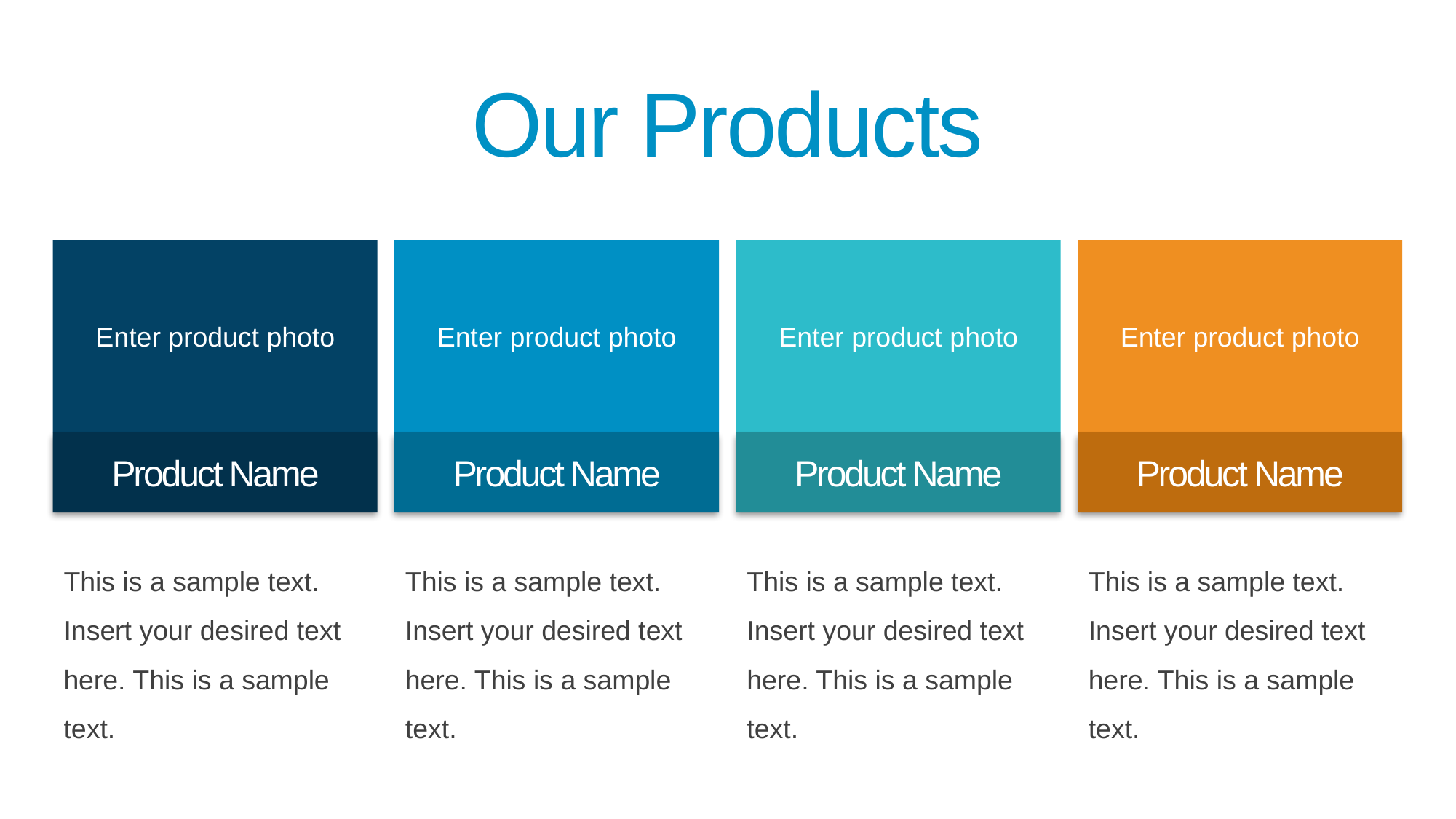

Our Products
Enter product photo
Enter product photo
Enter product photo
Enter product photo
Product Name
Product Name
Product Name
Product Name
This is a sample text. Insert your desired text here. This is a sample text.
This is a sample text. Insert your desired text here. This is a sample text.
This is a sample text. Insert your desired text here. This is a sample text.
This is a sample text. Insert your desired text here. This is a sample text.